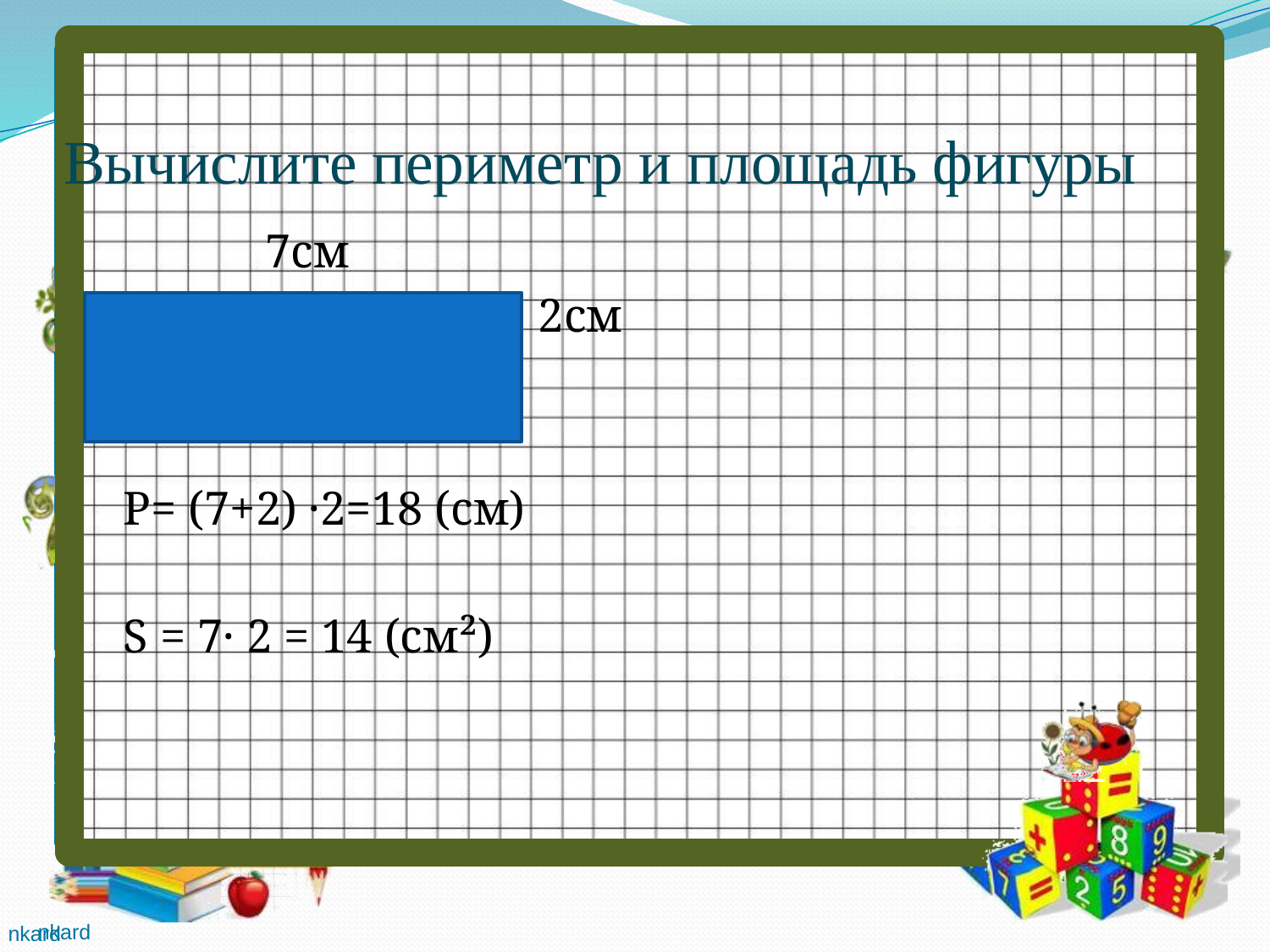

# Вычислите периметр и площадь фигуры
                7см
                                       2см

    Р= (7+2) ·2=18 (см)

    S = 7· 2 = 14 (см²)